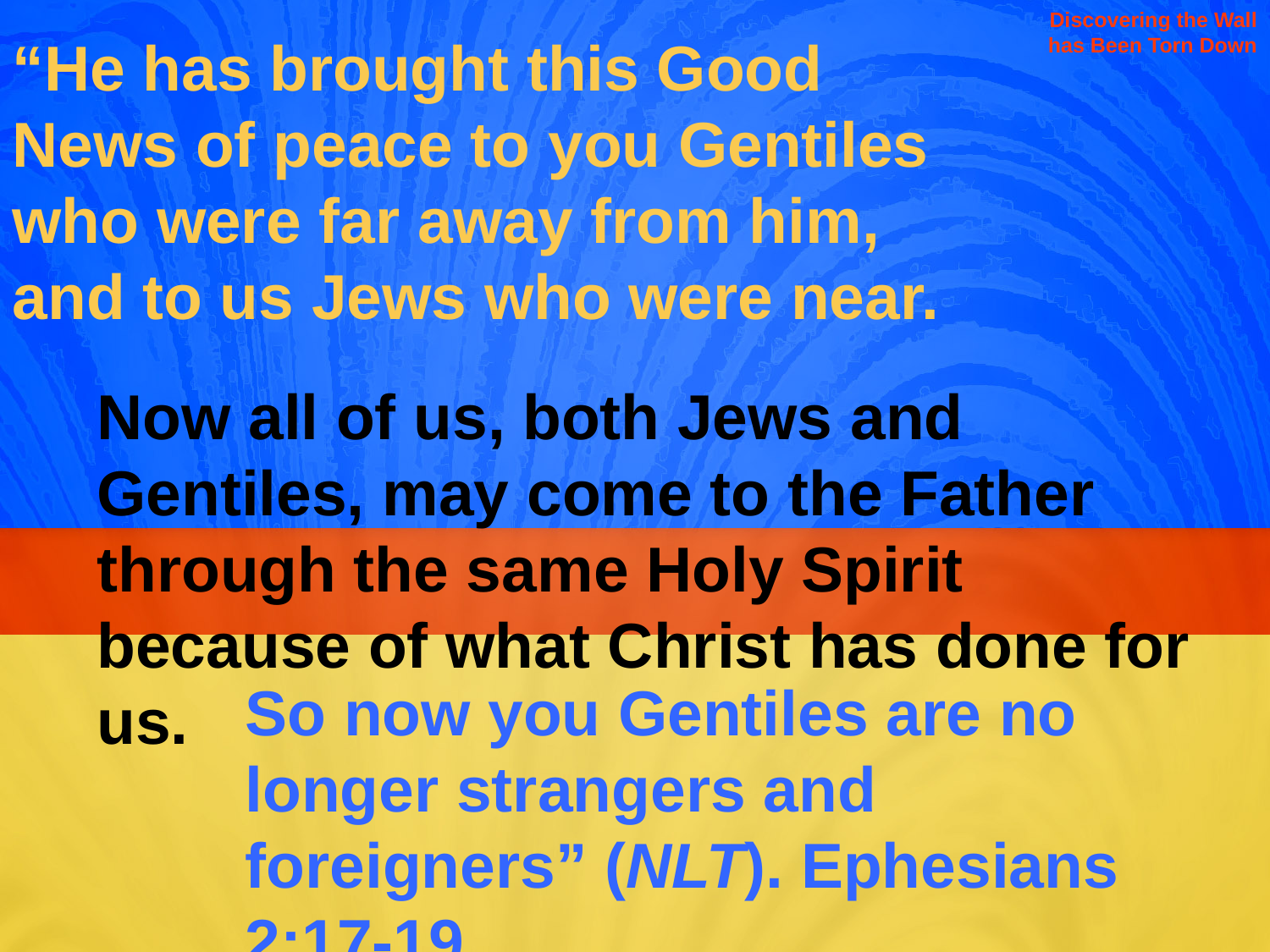

Discovering the Wall has Been Torn Down
“He has brought this Good News of peace to you Gentiles who were far away from him, and to us Jews who were near.
Now all of us, both Jews and Gentiles, may come to the Father through the same Holy Spirit because of what Christ has done for us.
So now you Gentiles are no longer strangers and foreigners” (NLT). Ephesians 2:17-19